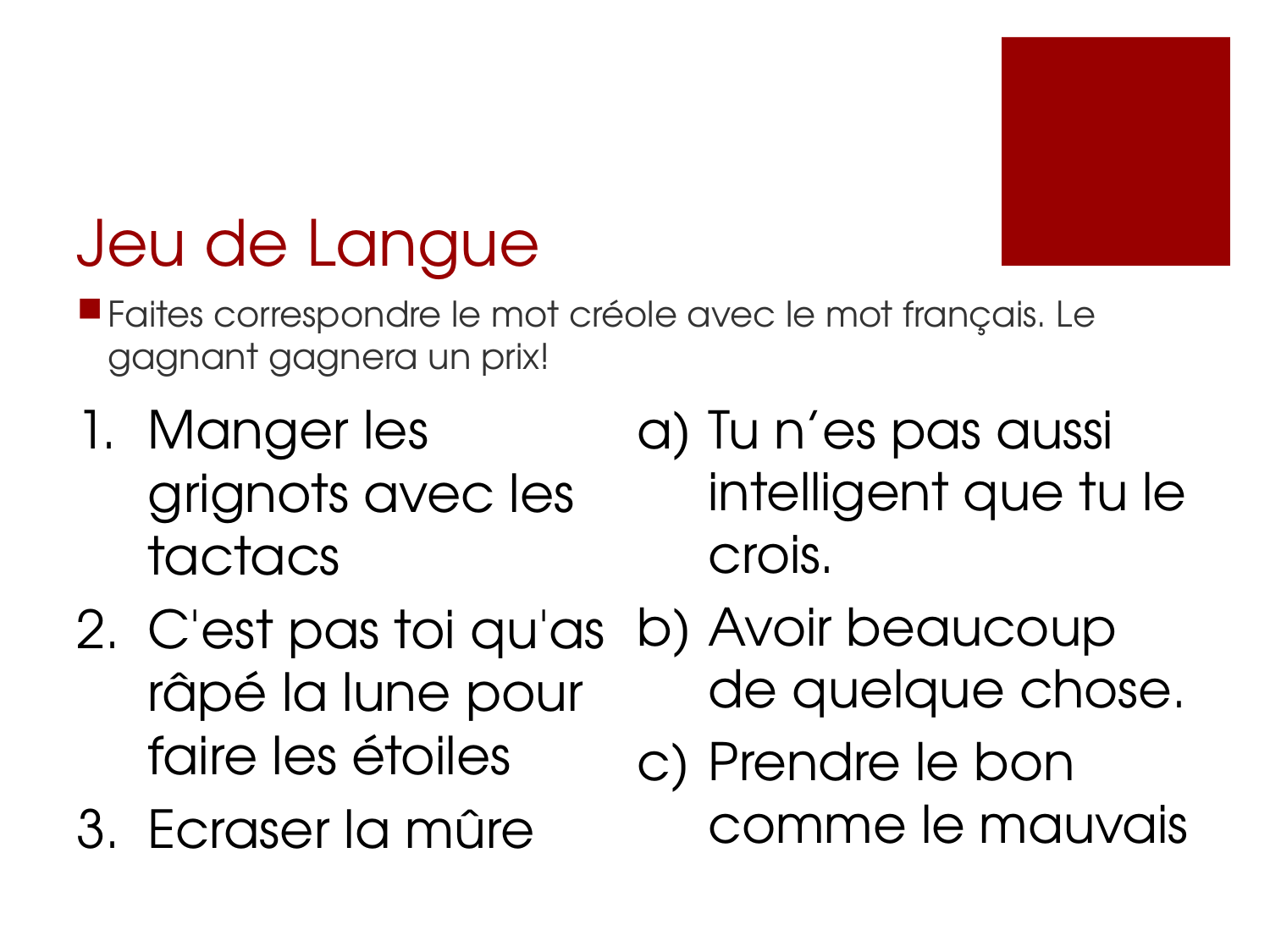

# Jeu de Langue
Faites correspondre le mot créole avec le mot français. Le gagnant gagnera un prix!
Manger les grignots avec les tactacs
C'est pas toi qu'as râpé la lune pour faire les étoiles
Ecraser la mûre
Tu n’es pas aussi intelligent que tu le crois.
Avoir beaucoup de quelque chose.
Prendre le bon comme le mauvais